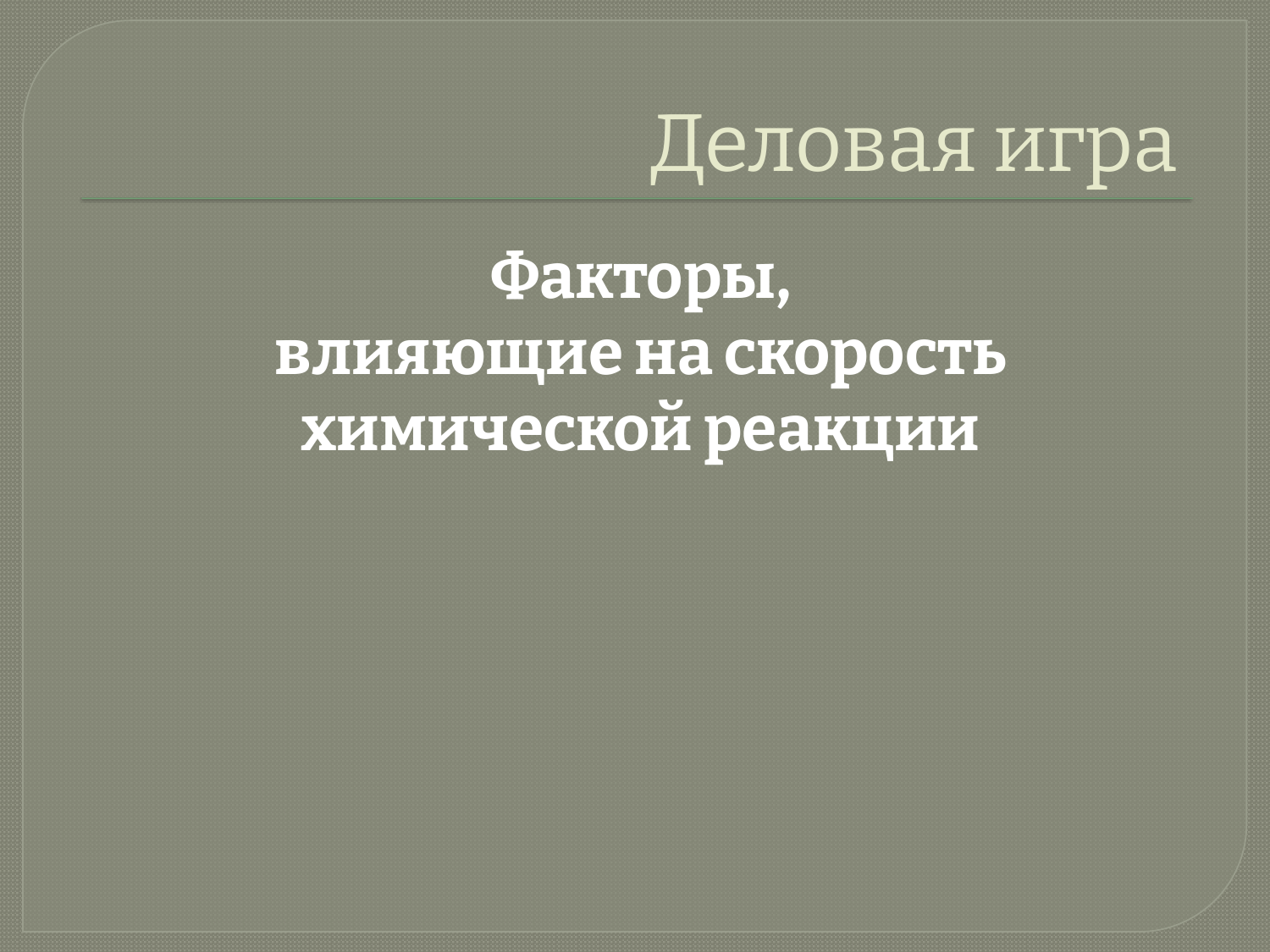

# Деловая игра
 Факторы,
 влияющие на скорость
 химической реакции